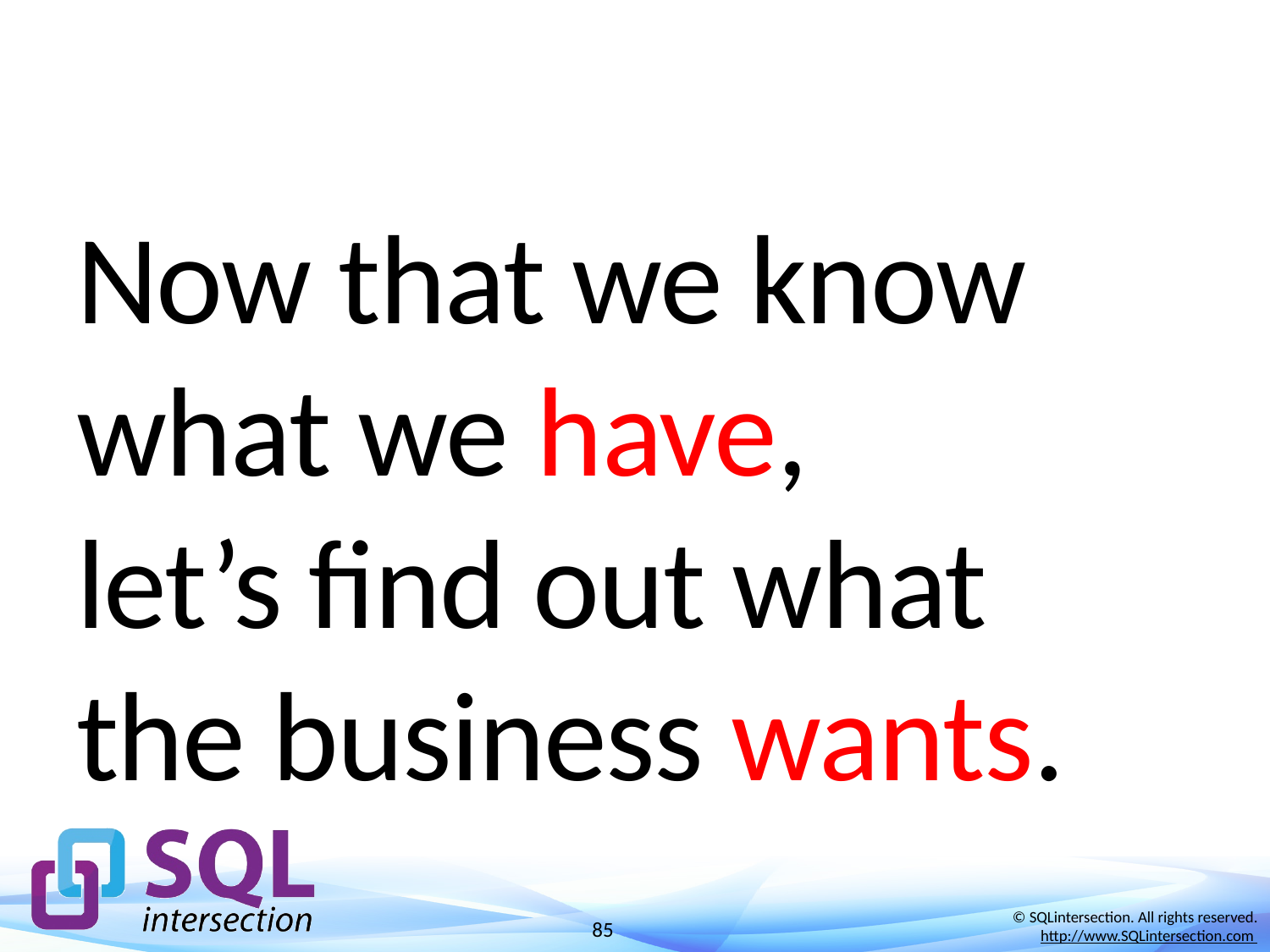

# Now that we know what we have, let’s find out what the business wants.